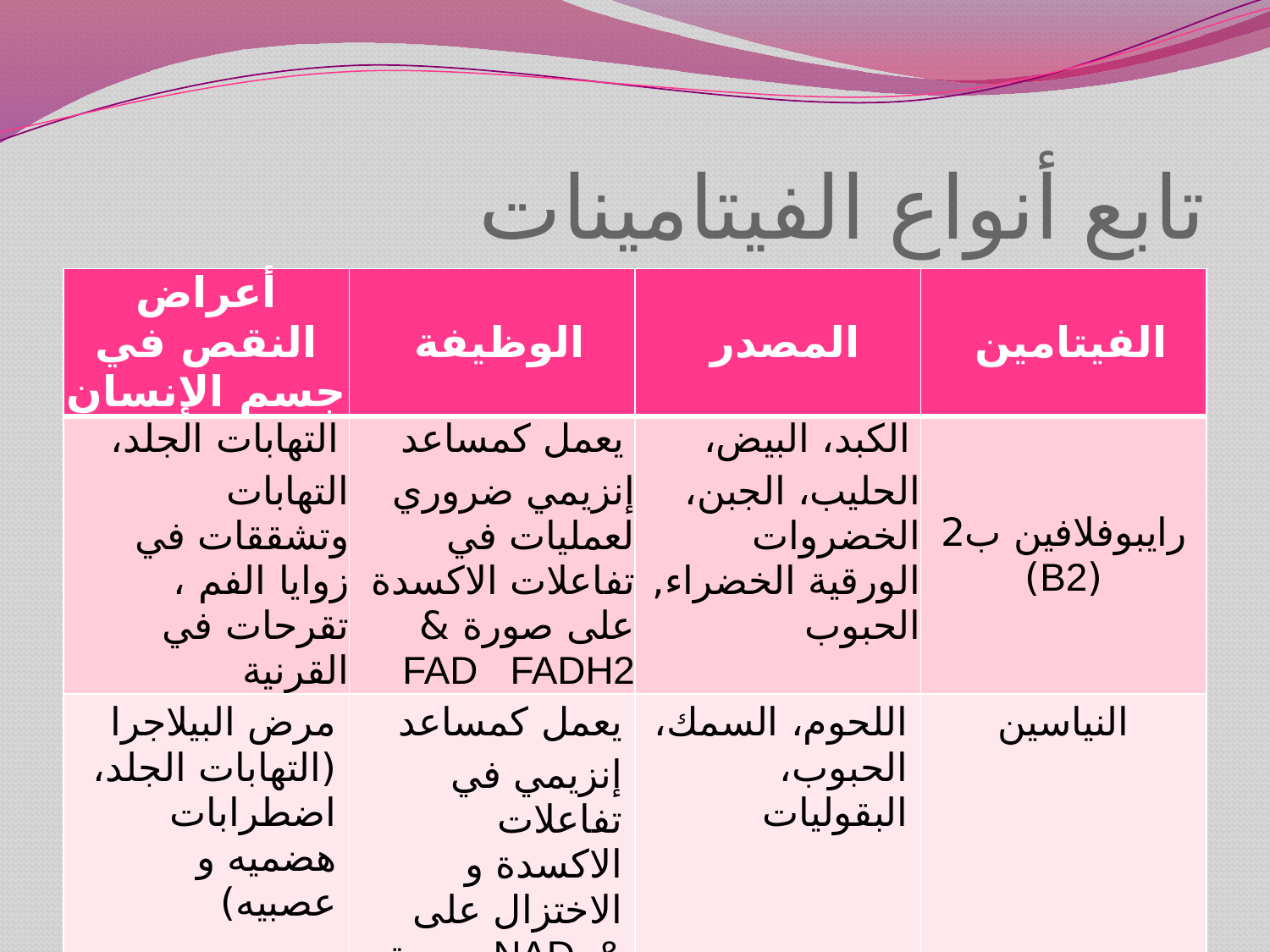

# تابع أنواع الفيتامينات
| أعراض النقص في جسم الإنسان | الوظيفة | المصدر | الفيتامين |
| --- | --- | --- | --- |
| التهابات الجلد، التهابات وتشققات في زوايا الفم ، تقرحات في القرنية | يعمل كمساعد إنزيمي ضروري لعمليات في تفاعلات الاكسدة على صورة & FAD FADH2 | الكبد، البيض، الحليب، الجبن، الخضروات الورقية الخضراء, الحبوب | رايبوفلافين ب2 (B2) |
| مرض البيلاجرا (التهابات الجلد، اضطرابات هضميه و عصبيه) | يعمل كمساعد إنزيمي في تفاعلات الاكسدة و الاختزال على صورة NAD & NADP | اللحوم، السمك، الحبوب، البقوليات | النياسين |